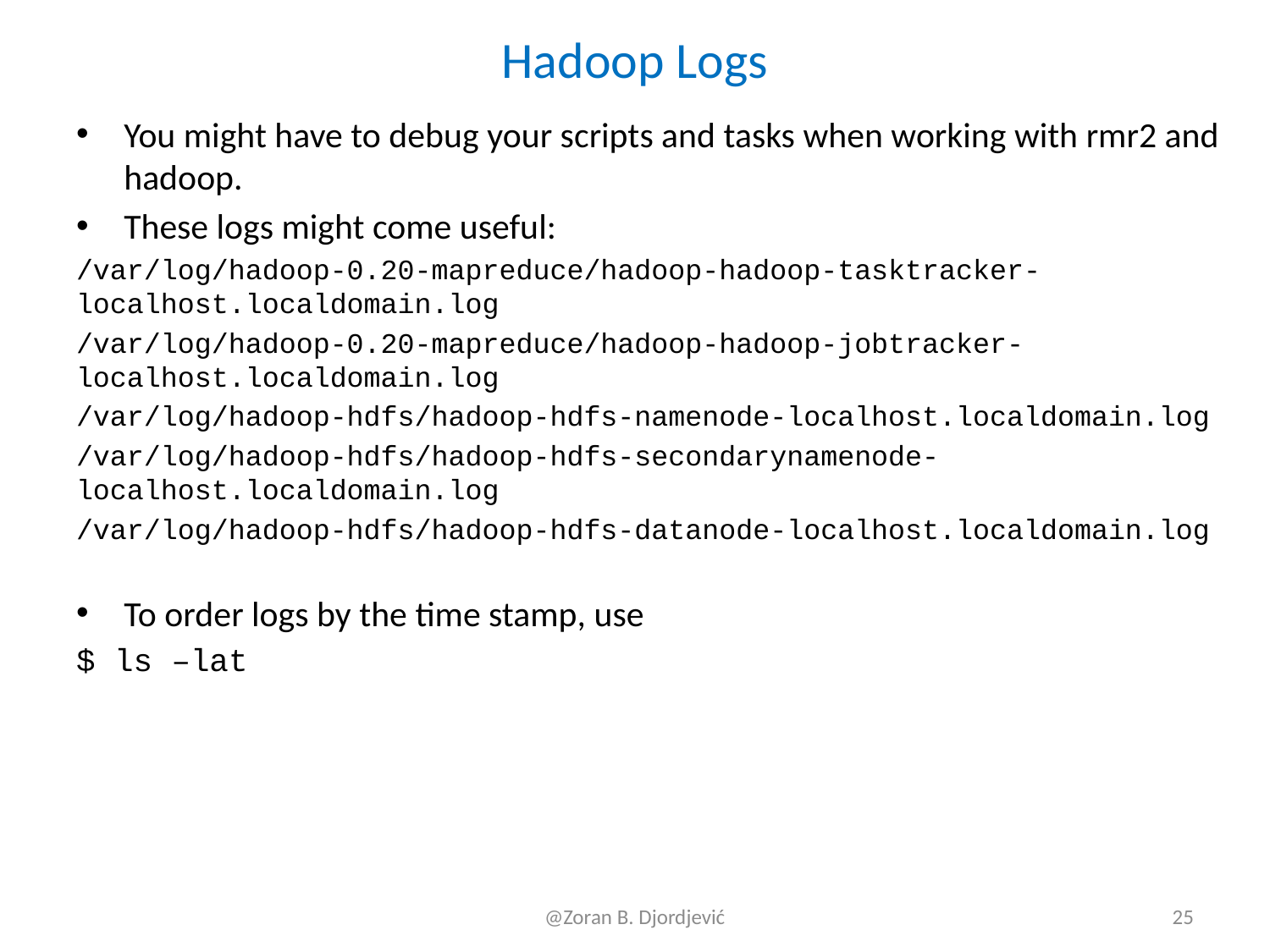

# Hadoop Logs
You might have to debug your scripts and tasks when working with rmr2 and hadoop.
These logs might come useful:
/var/log/hadoop-0.20-mapreduce/hadoop-hadoop-tasktracker-localhost.localdomain.log
/var/log/hadoop-0.20-mapreduce/hadoop-hadoop-jobtracker-localhost.localdomain.log
/var/log/hadoop-hdfs/hadoop-hdfs-namenode-localhost.localdomain.log
/var/log/hadoop-hdfs/hadoop-hdfs-secondarynamenode-localhost.localdomain.log
/var/log/hadoop-hdfs/hadoop-hdfs-datanode-localhost.localdomain.log

To order logs by the time stamp, use
$ ls –lat

@Zoran B. Djordjević
25